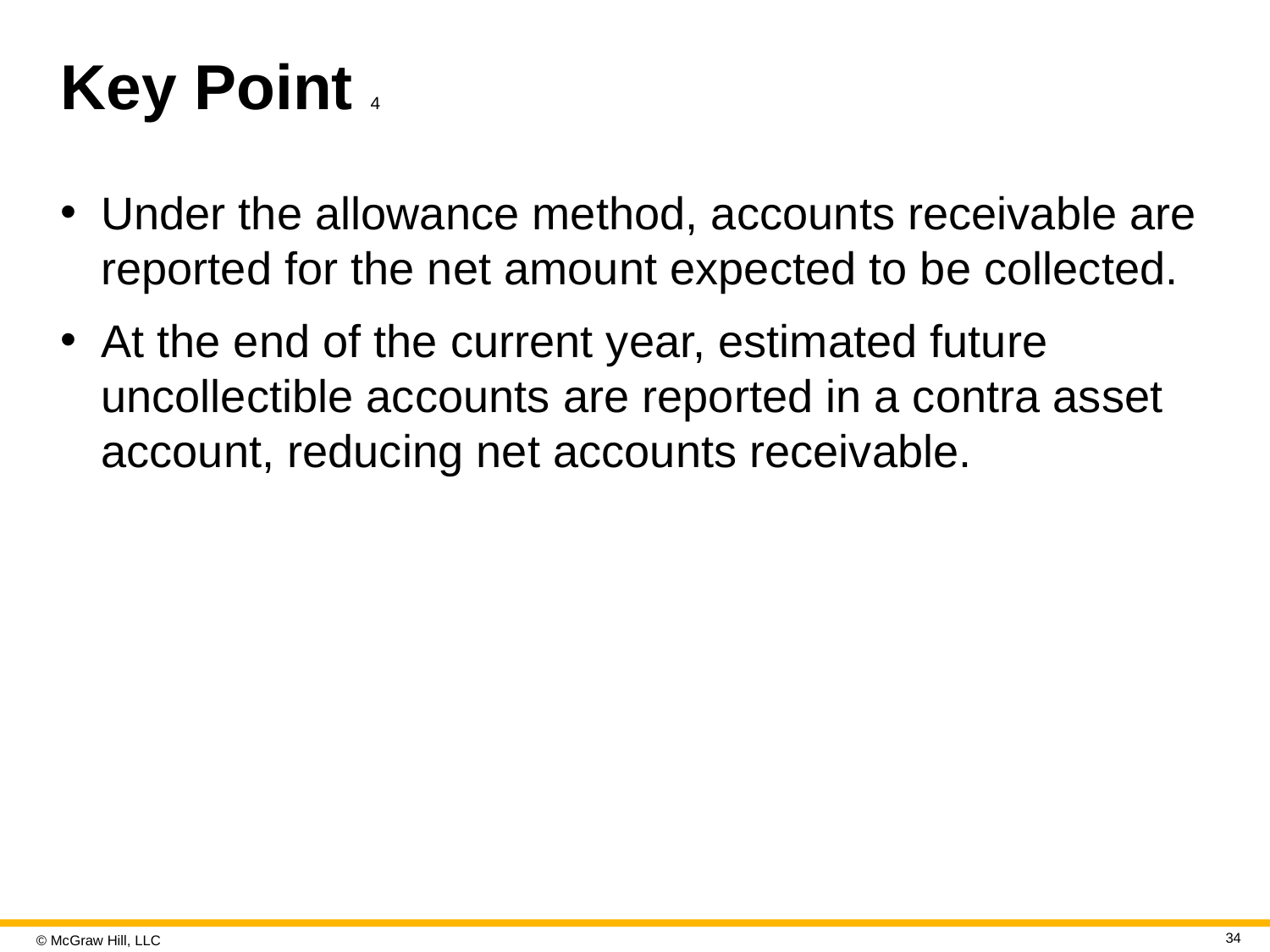

# Key Point 4
Under the allowance method, accounts receivable are reported for the net amount expected to be collected.
At the end of the current year, estimated future uncollectible accounts are reported in a contra asset account, reducing net accounts receivable.
34